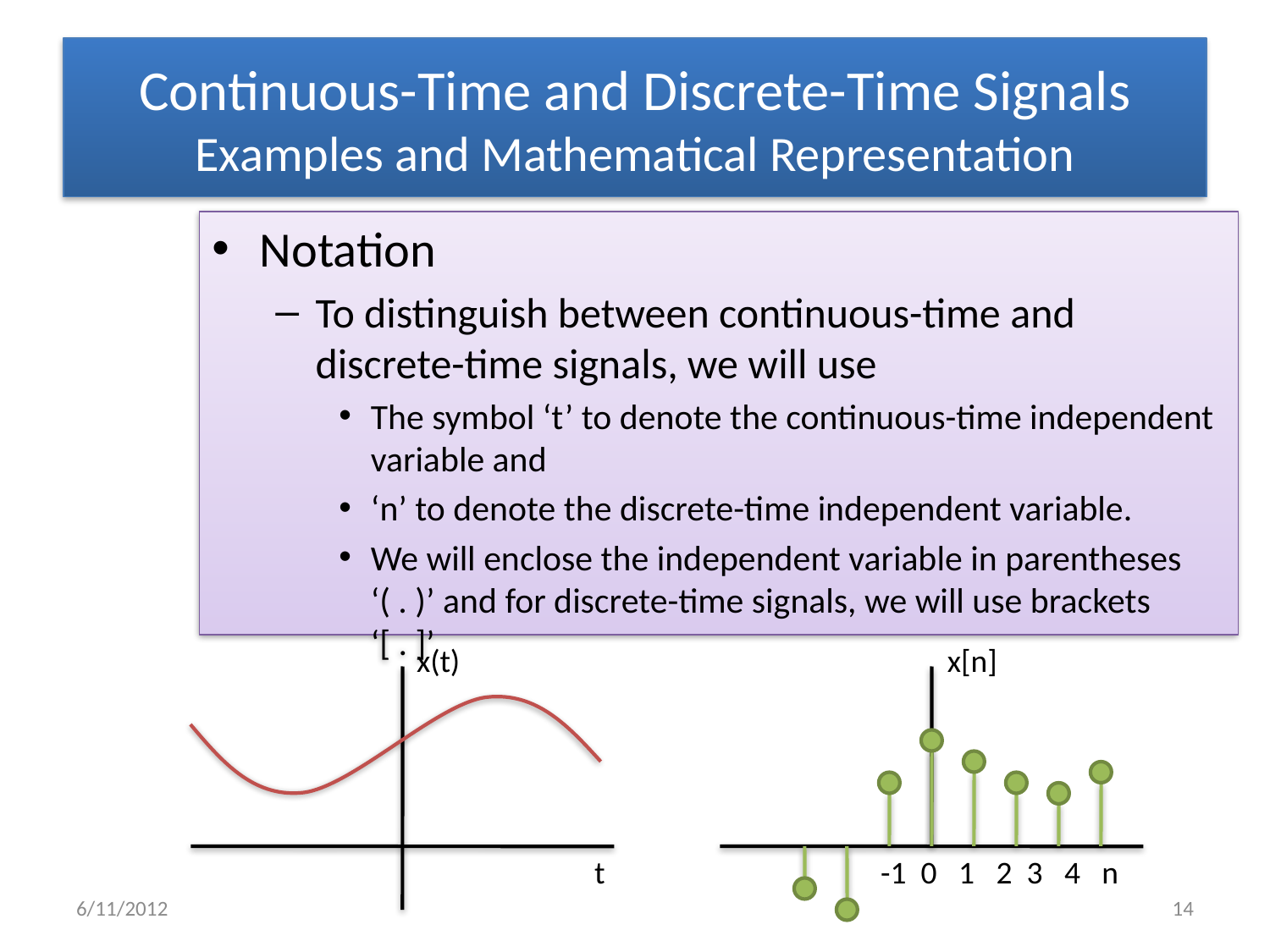

# Continuous-Time and Discrete-Time Signals Examples and Mathematical Representation
Notation
To distinguish between continuous-time and discrete-time signals, we will use
The symbol ‘t’ to denote the continuous-time independent variable and
‘n’ to denote the discrete-time independent variable.
We will enclose the independent variable in parentheses ‘( . )’ and for discrete-time signals, we will use brackets   ‘[ . ]’

x(t)
x[n]

t
-1  0   1   2  3   4   n
6/11/2012

14